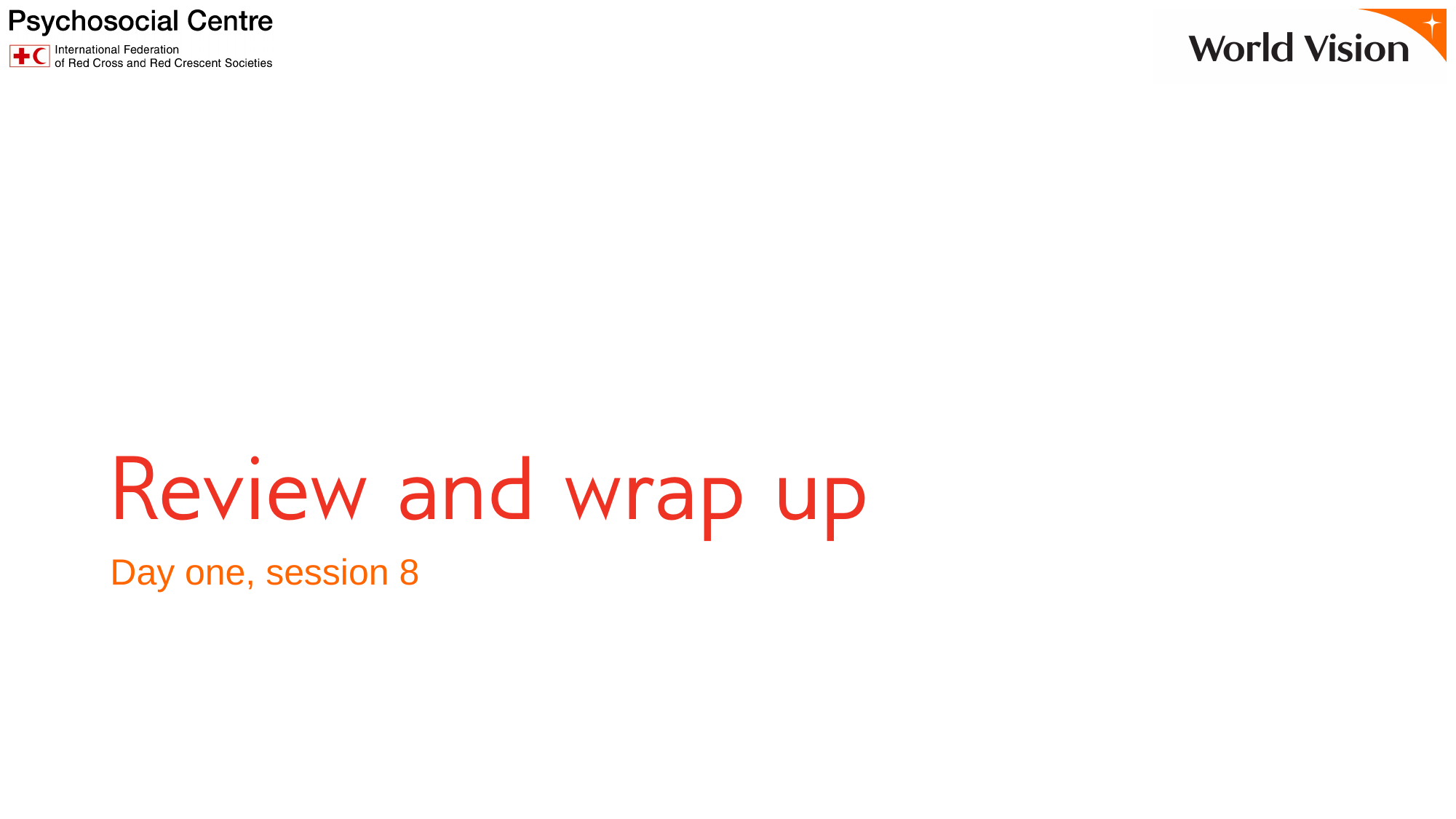

# Review and wrap up
Day one, session 8